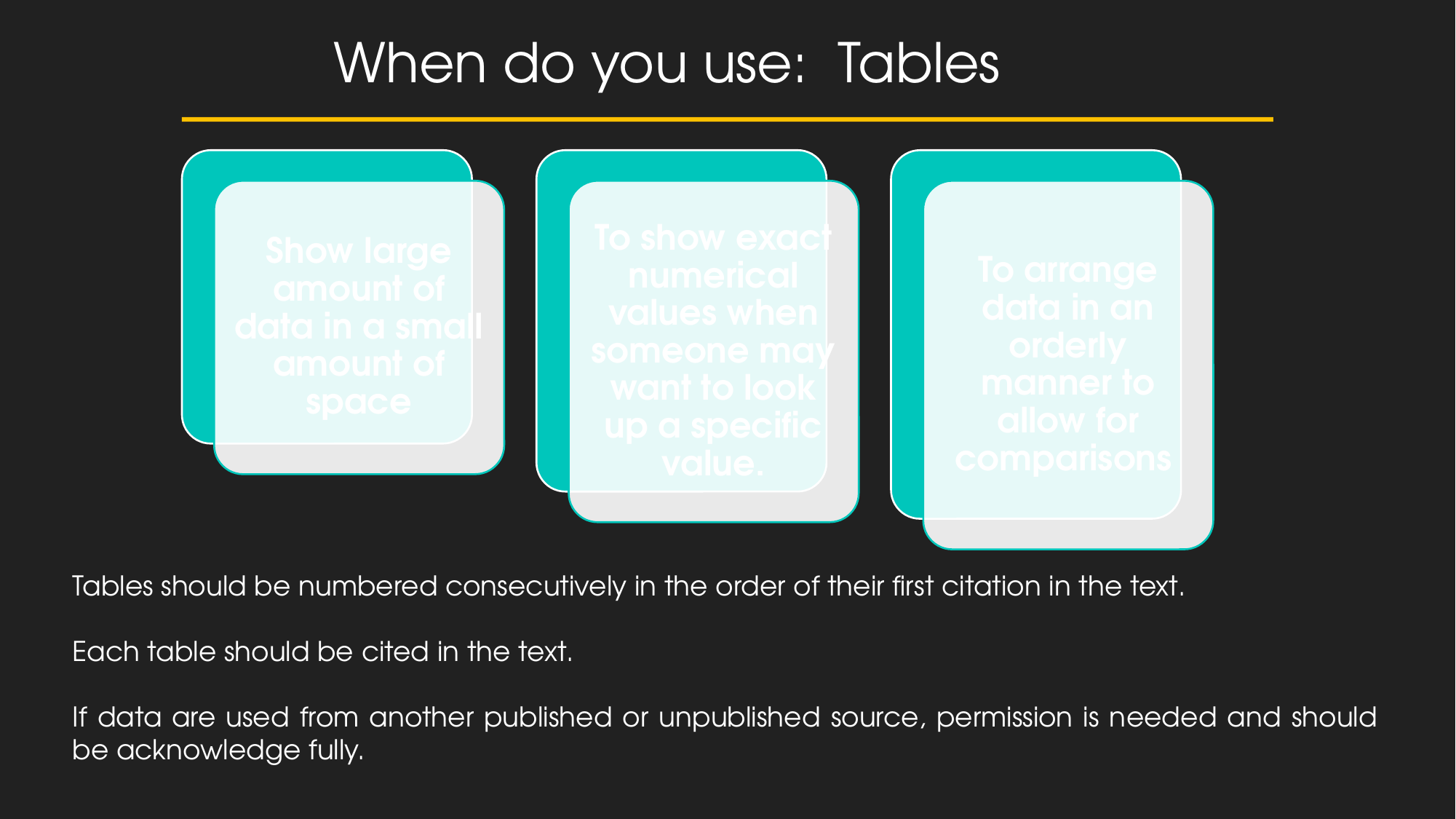

When do you use:  Tables

Show large amount of data in a small amount of space
To show exact numerical values when someone may want to look up a specific value.
To arrange data in an orderly manner to allow for comparisons
Tables should be numbered consecutively in the order of their first citation in the text.

Each table should be cited in the text.

If data are used from another published or unpublished source, permission is needed and should be acknowledge fully.